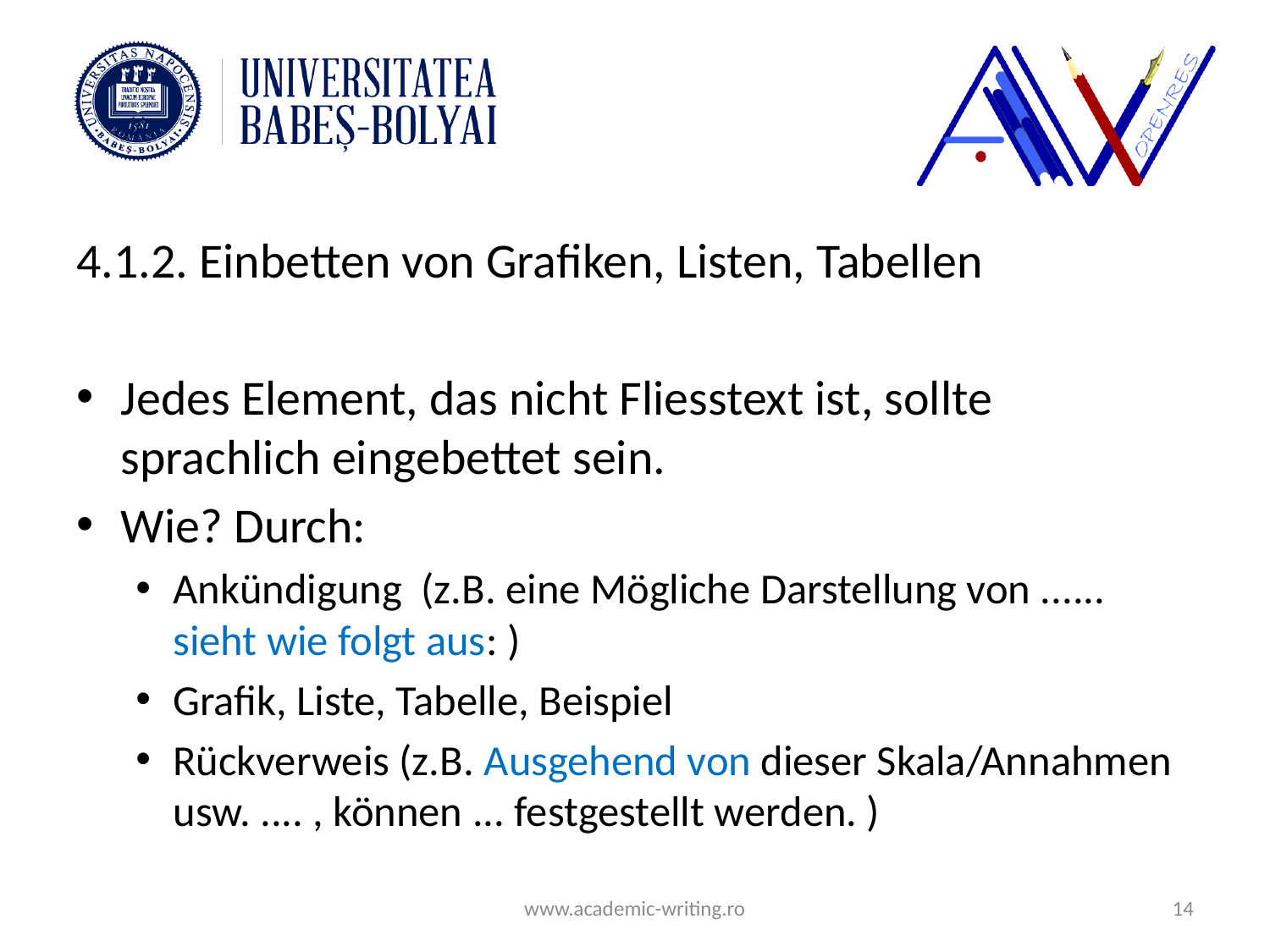

#
4.1.2. Einbetten von Grafiken, Listen, Tabellen

Jedes Element, das nicht Fliesstext ist, sollte sprachlich eingebettet sein.
Wie? Durch:
Ankündigung  (z.B. eine Mögliche Darstellung von ...... sieht wie folgt aus: )
Grafik, Liste, Tabelle, Beispiel
Rückverweis (z.B. Ausgehend von dieser Skala/Annahmen usw. .... , können ... festgestellt werden. )

www.academic-writing.ro
14